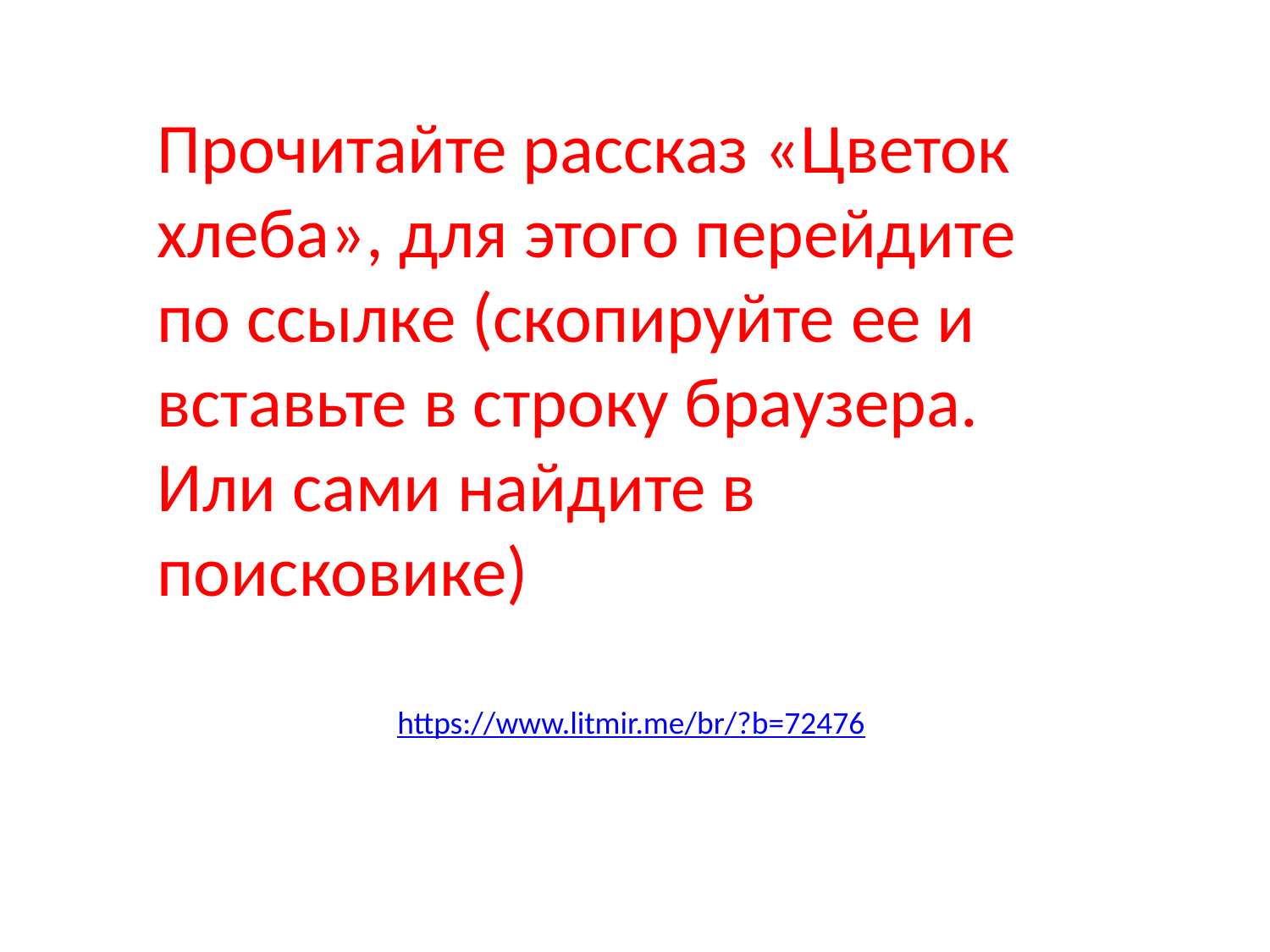

Прочитайте рассказ «Цветок хлеба», для этого перейдите по ссылке (скопируйте ее и вставьте в строку браузера. Или сами найдите в поисковике)
https://www.litmir.me/br/?b=72476